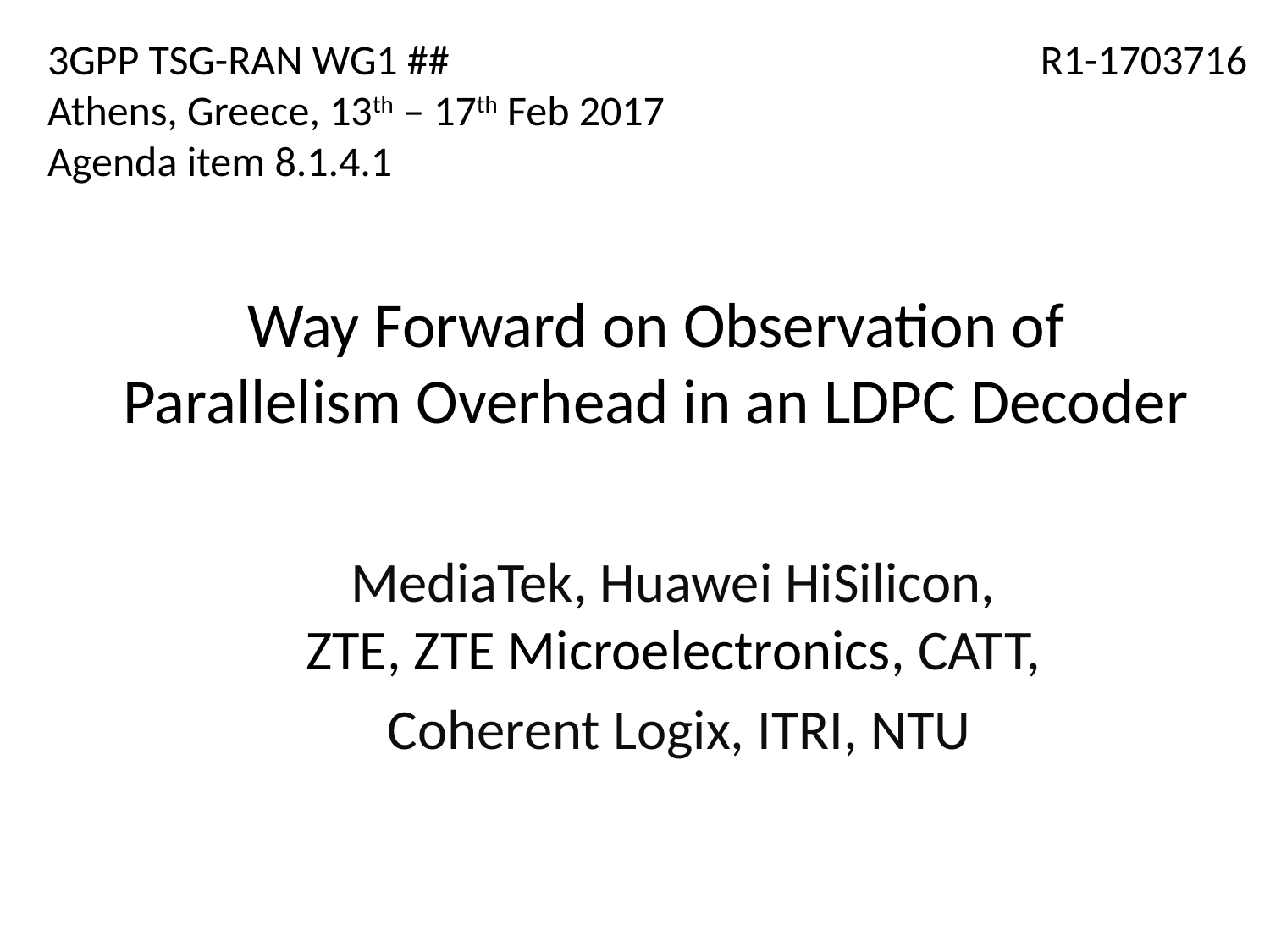

3GPP TSG-RAN WG1 ##
Athens, Greece, 13th – 17th Feb 2017
Agenda item 8.1.4.1
R1-1703716
# Way Forward on Observation of Parallelism Overhead in an LDPC Decoder
MediaTek, Huawei HiSilicon,
ZTE, ZTE Microelectronics, CATT,
Coherent Logix, ITRI, NTU